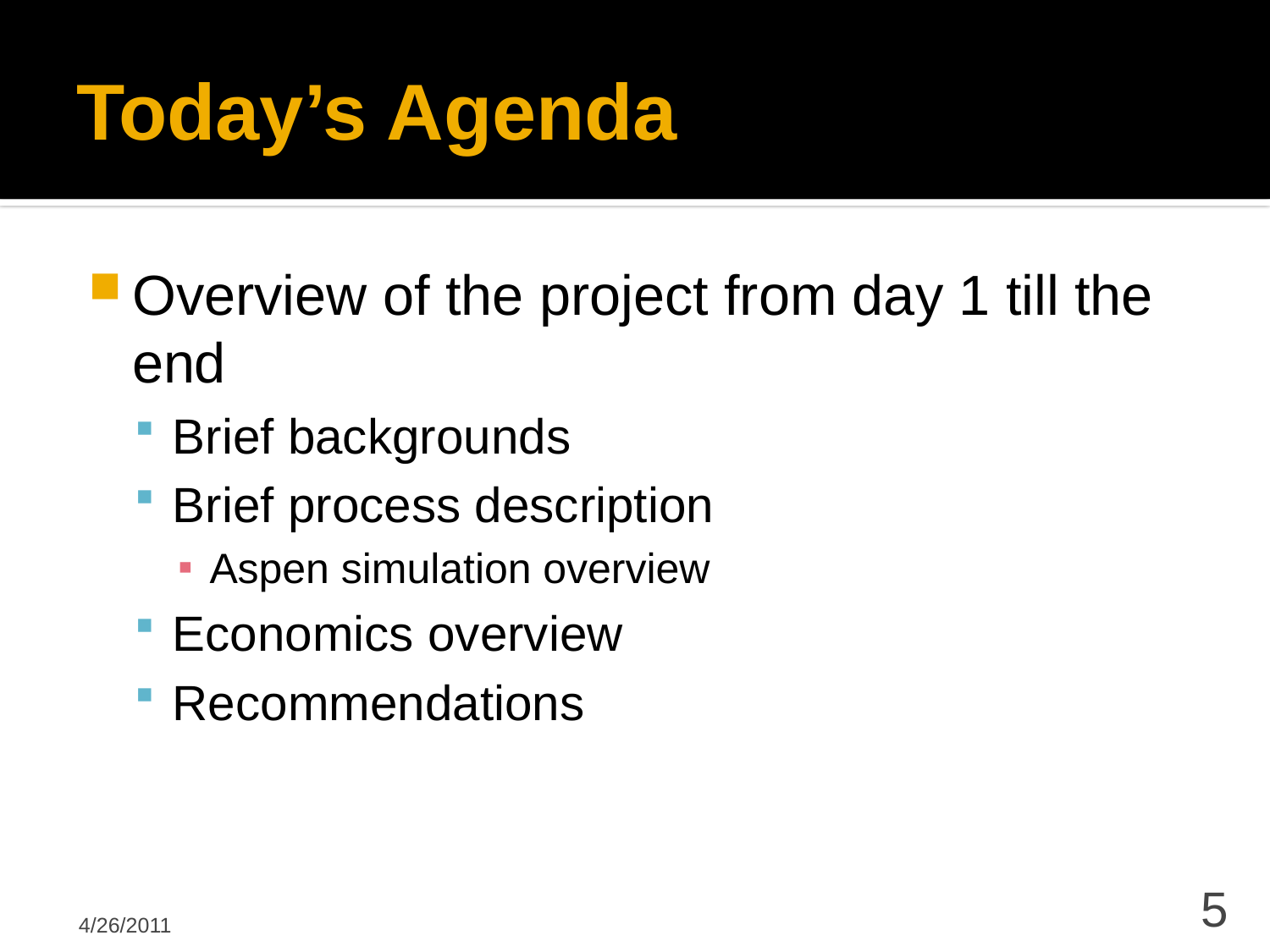

# Today’s Agenda
Overview of the project from day 1 till the end
Brief backgrounds
Brief process description
Aspen simulation overview
Economics overview
Recommendations
4/26/2011
5